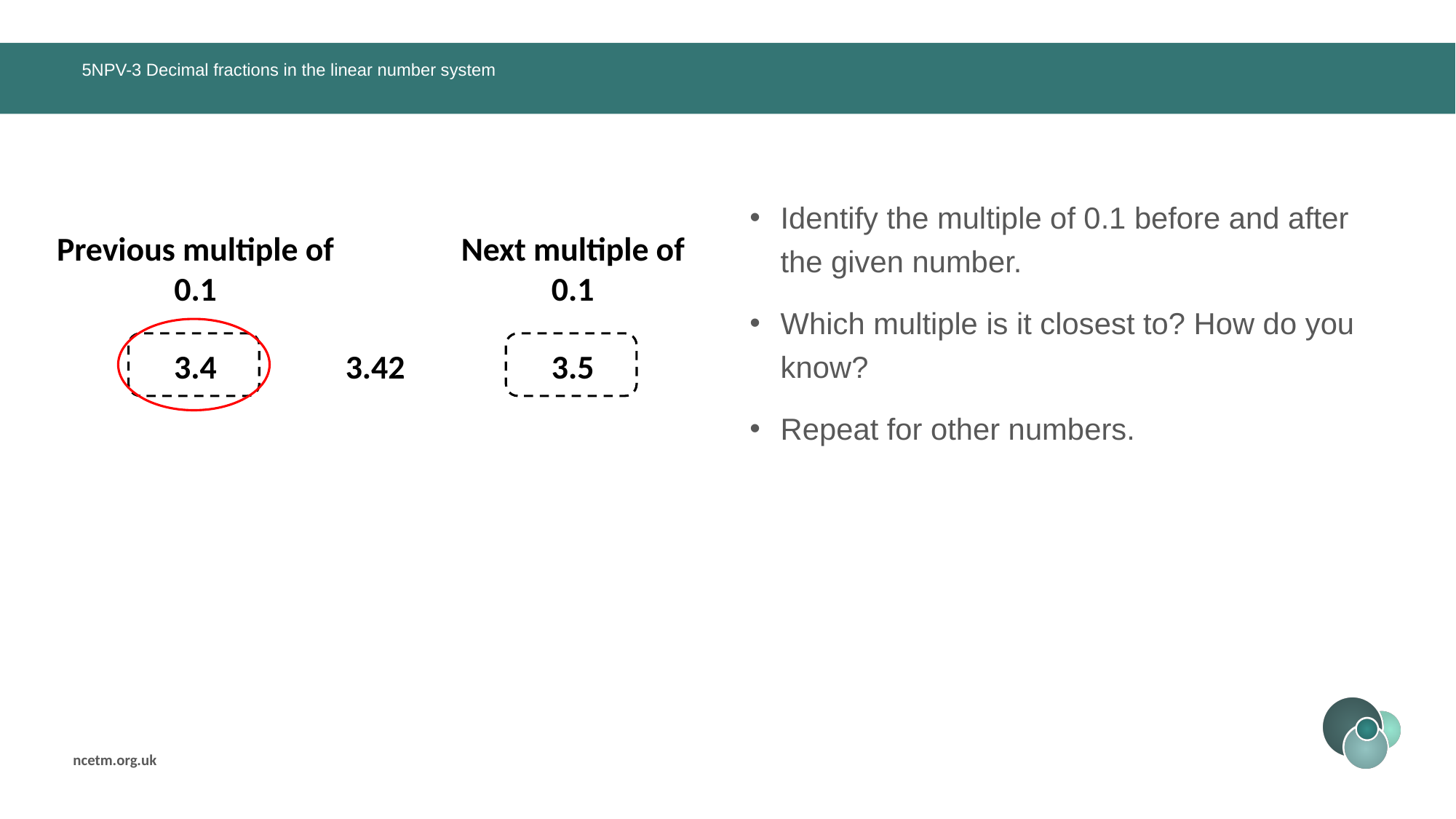

# 5NPV-3 Decimal fractions in the linear number system
Identify the multiple of 0.1 before and after the given number.
Which multiple is it closest to? How do you know?
Repeat for other numbers.

Previous multiple of 0.1
Next multiple of 0.1

3.42

3.4
3.5